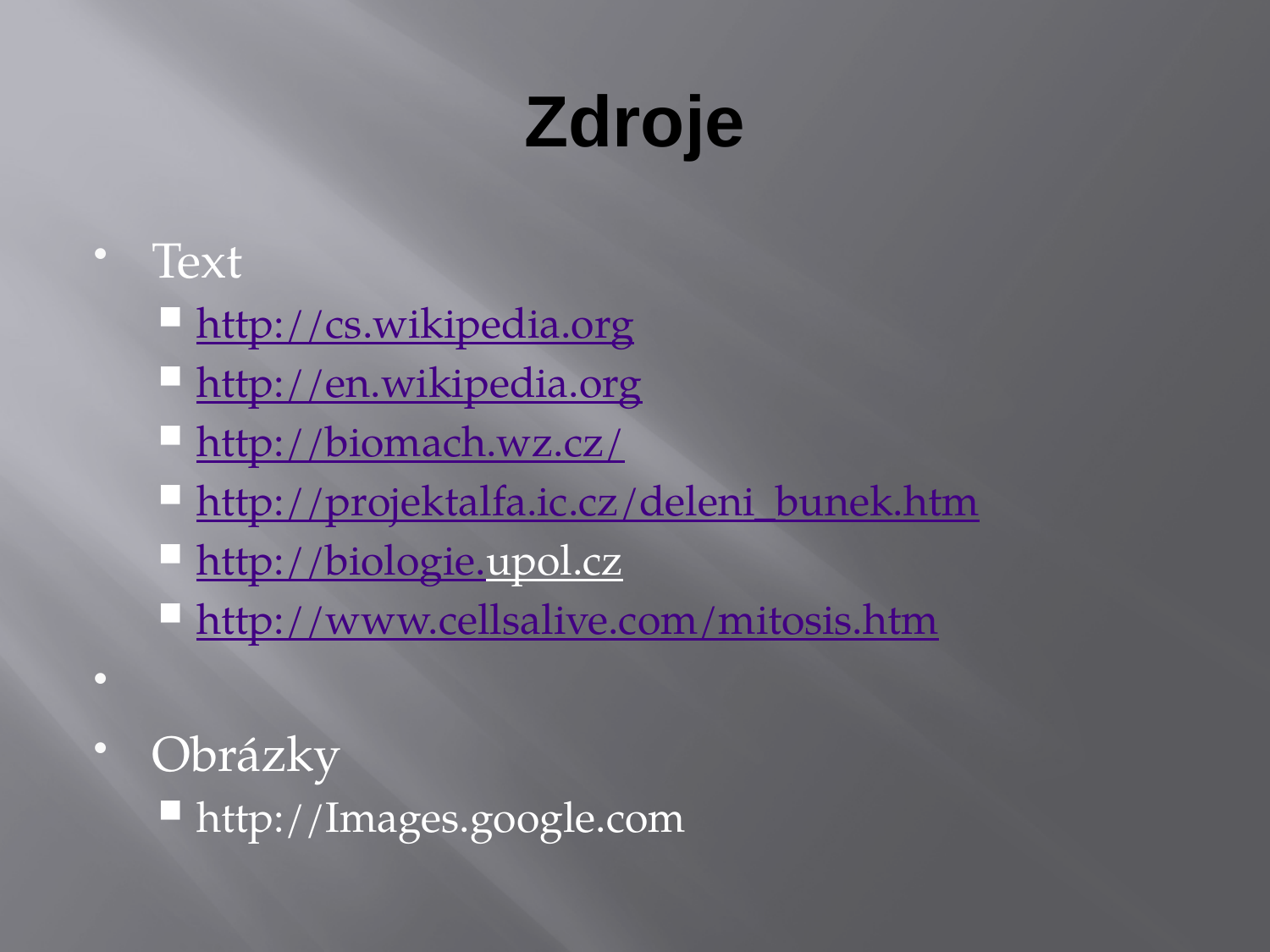

# Zdroje
Text
http://cs.wikipedia.org
http://en.wikipedia.org
http://biomach.wz.cz/
http://projektalfa.ic.cz/deleni_bunek.htm
http://biologie.upol.cz
http://www.cellsalive.com/mitosis.htm

Obrázky
http://Images.google.com